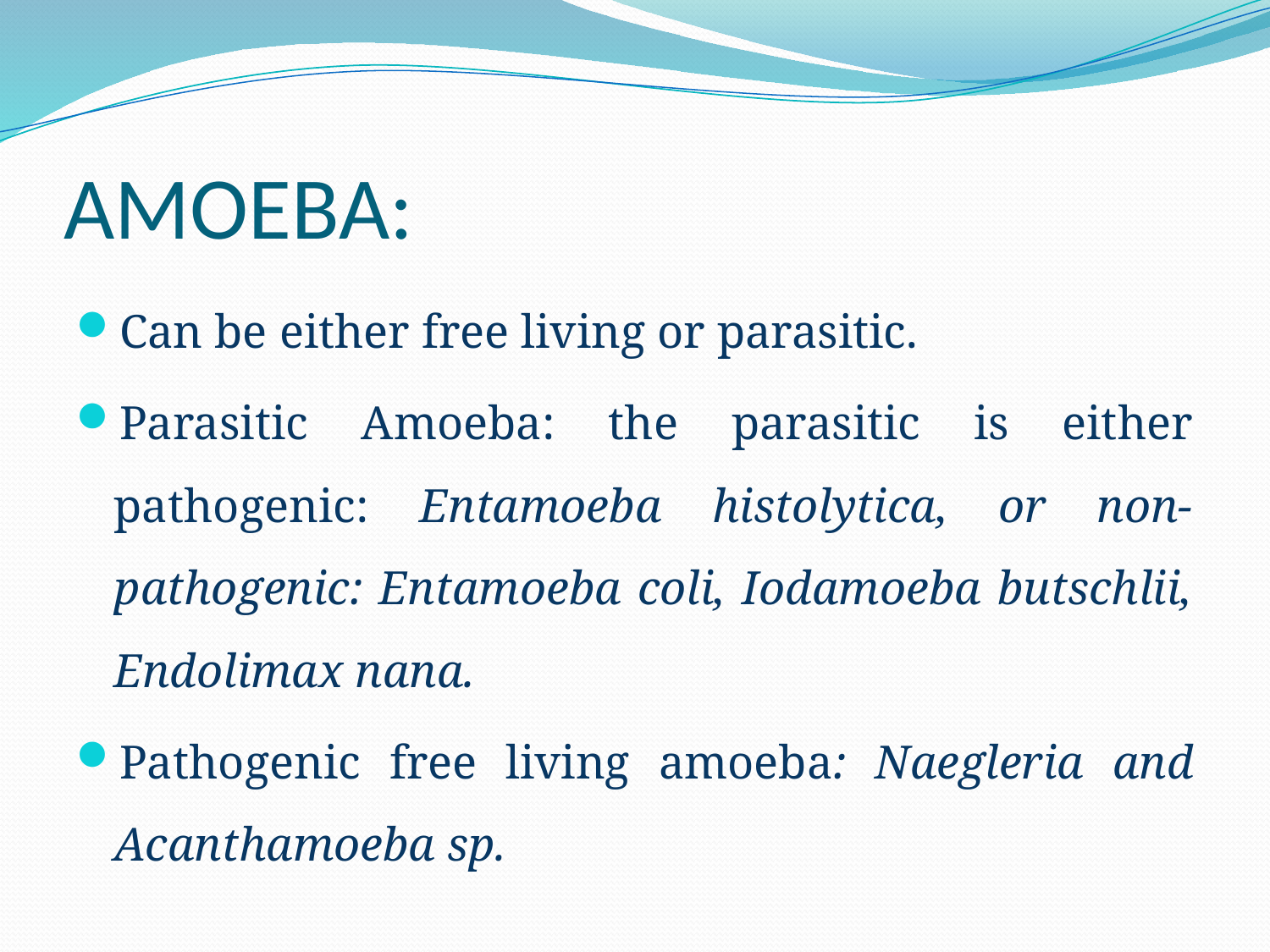

# AMOEBA:
Can be either free living or parasitic.
Parasitic Amoeba: the parasitic is either pathogenic: Entamoeba histolytica, or non-pathogenic: Entamoeba coli, Iodamoeba butschlii, Endolimax nana.
Pathogenic free living amoeba: Naegleria and Acanthamoeba sp.